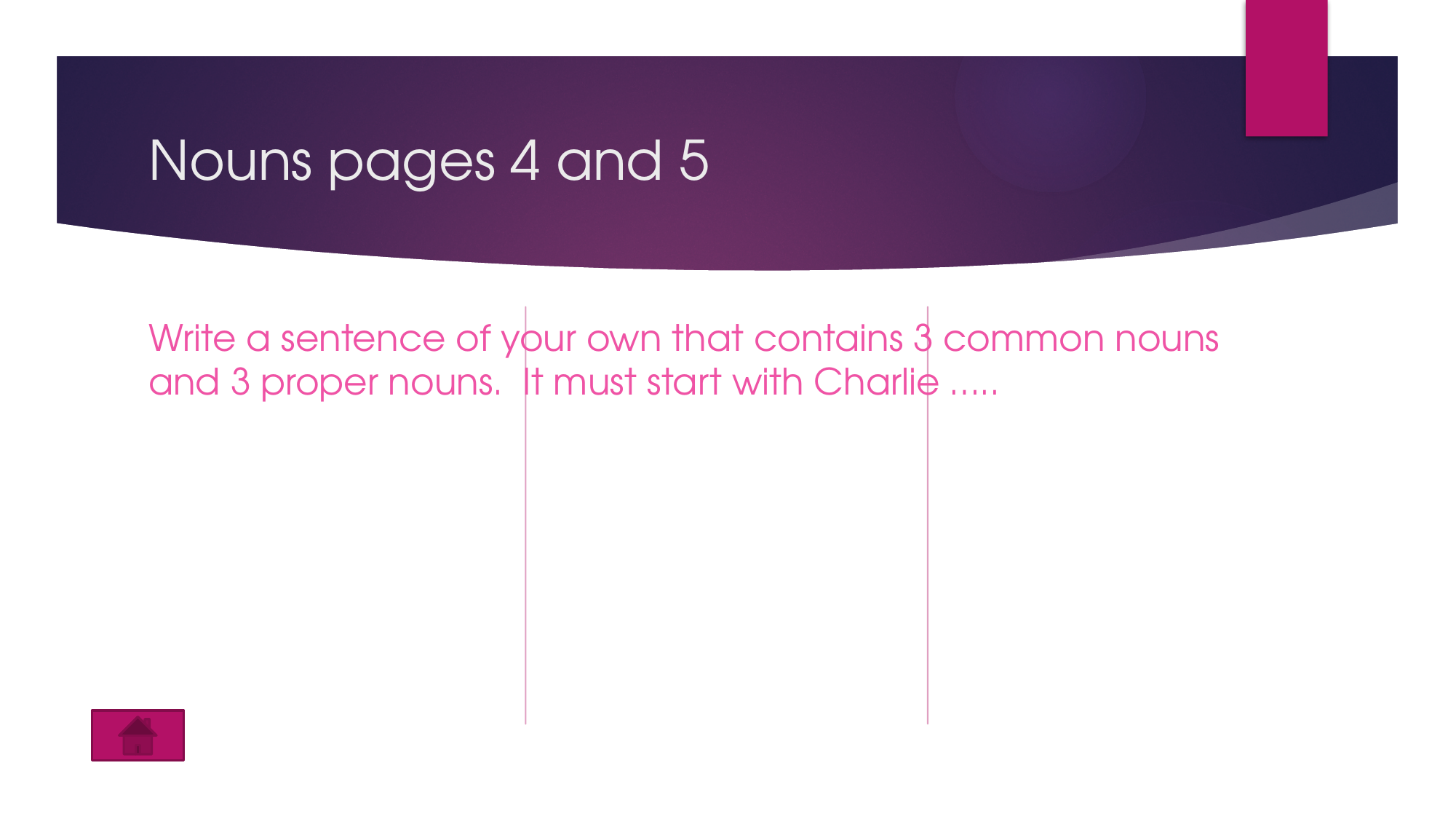

# Nouns pages 4 and 5
Write a sentence of your own that contains 3 common nouns and 3 proper nouns.  It must start with Charlie …..